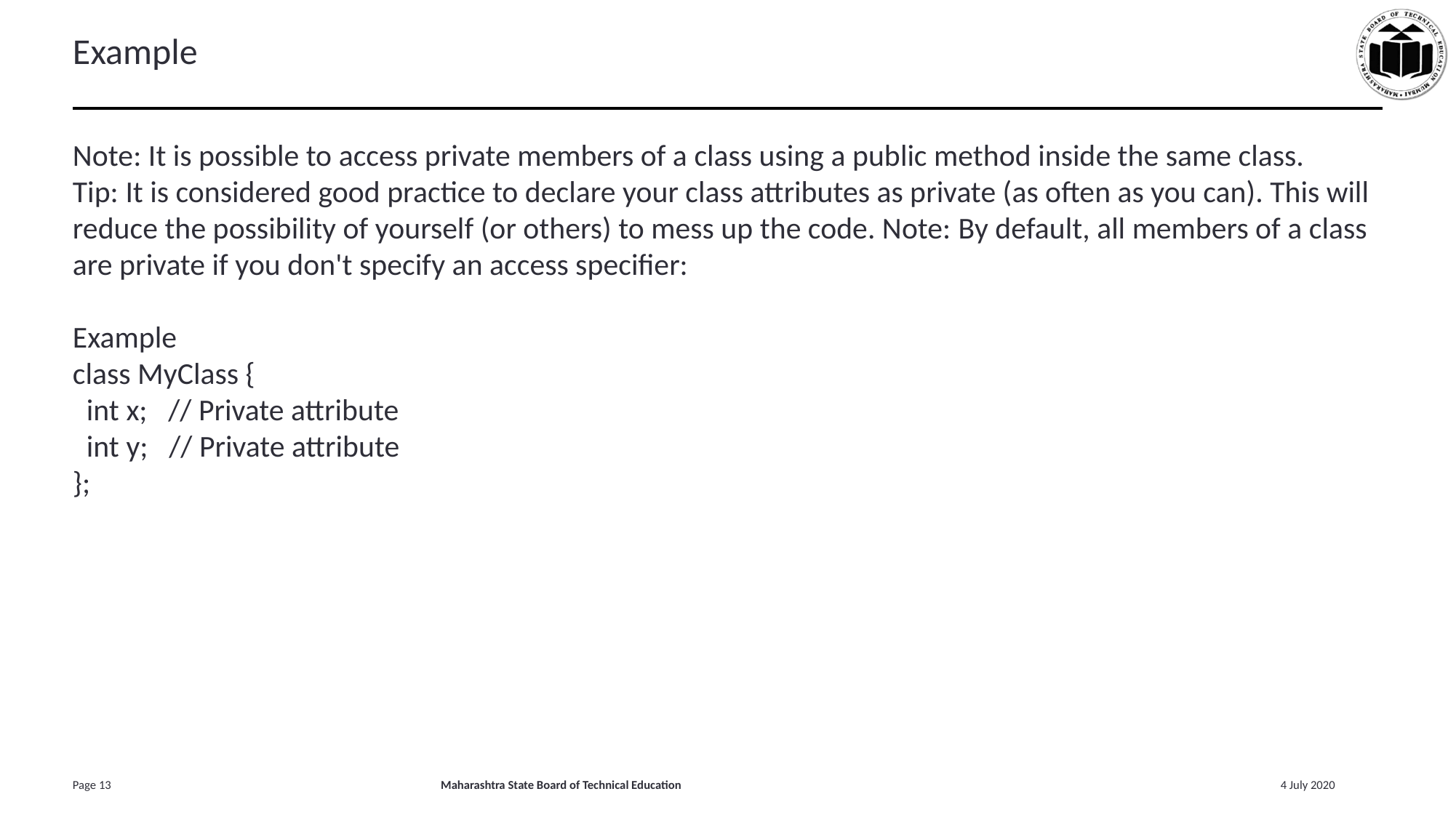

# Example
Note: It is possible to access private members of a class using a public method inside the same class.
Tip: It is considered good practice to declare your class attributes as private (as often as you can). This will reduce the possibility of yourself (or others) to mess up the code. Note: By default, all members of a class are private if you don't specify an access specifier:

Example
class MyClass {
  int x;   // Private attribute
  int y;   // Private attribute
};